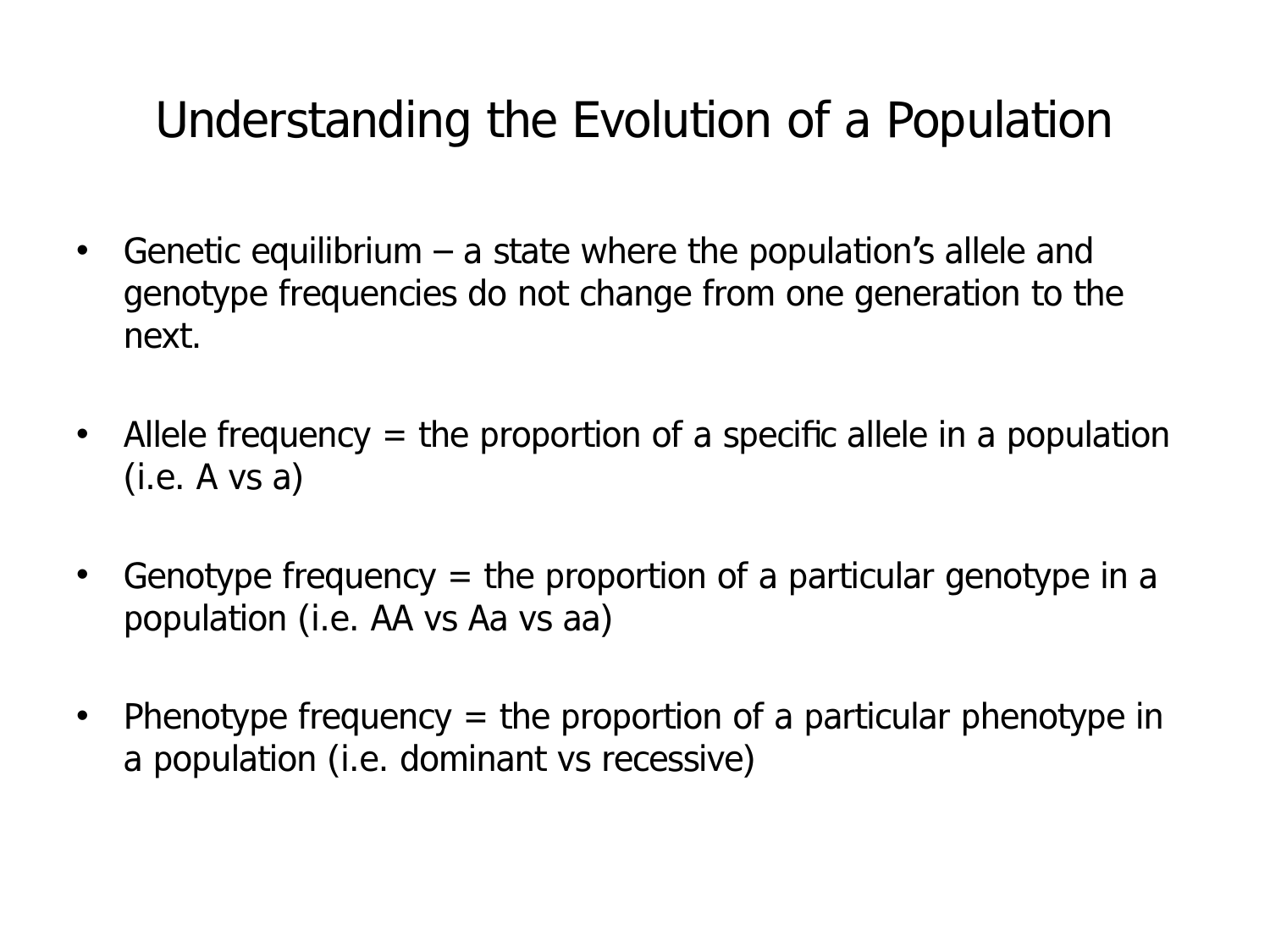

# Understanding the Evolution of a Population
Genetic equilibrium – a state where the population’s allele and genotype frequencies do not change from one generation to the next.

Allele frequency = the proportion of a specific allele in a population (i.e. A vs a)

Genotype frequency = the proportion of a particular genotype in a population (i.e. AA vs Aa vs aa)

Phenotype frequency = the proportion of a particular phenotype in a population (i.e. dominant vs recessive)